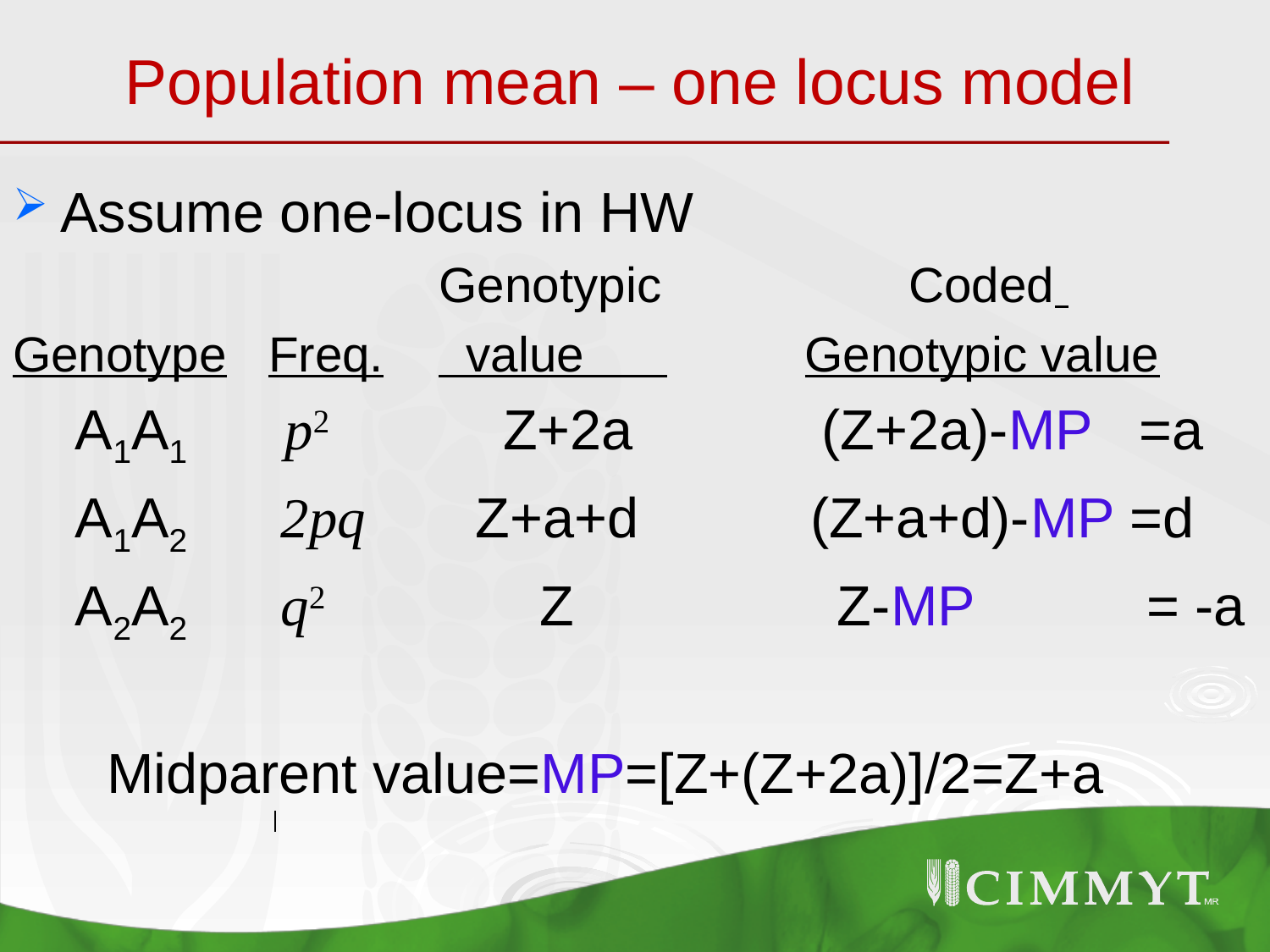

# Population mean – one locus model
Assume one-locus in HW
                               Genotypic                  Coded
Genotype   Freq.      value                Genotypic value
    A1A1	  p2	       Z+2a		   (Z+2a)-MP   =a
    A1A2	 2pq 	         Z+a+d           (Z+a+d)-MP =d
    A2A2	 q2 	                Z 		    Z-MP           = -a

      Midparent value=MP=[Z+(Z+2a)]/2=Z+a